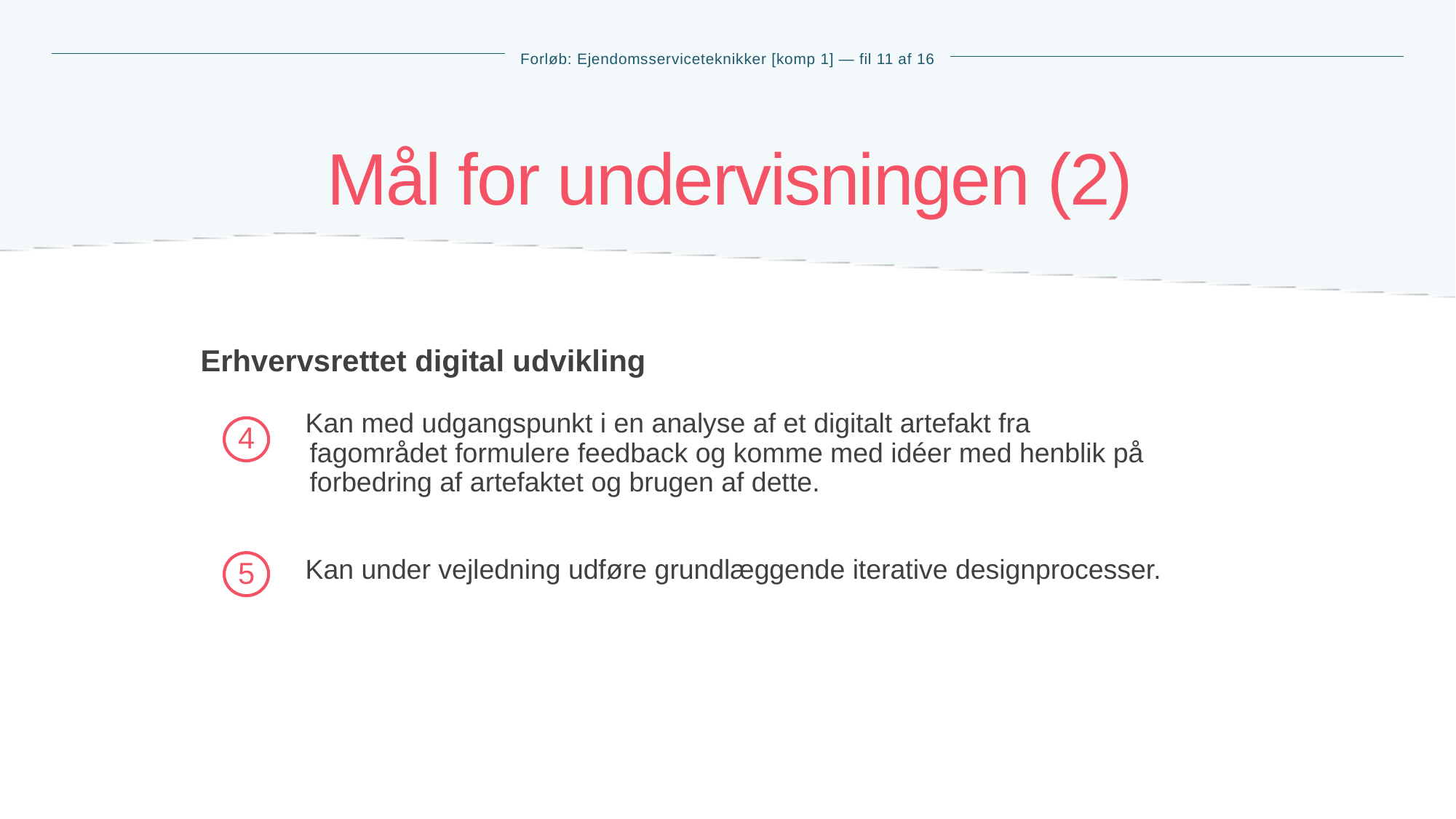

Mål for undervisningen (2)
Erhvervsrettet digital udvikling

   Kan med udgangspunkt i en analyse af et digitalt artefakt fra
	fagområdet formulere feedback og komme med idéer med henblik på
	forbedring af artefaktet og brugen af dette.

   Kan under vejledning udføre grundlæggende iterative designprocesser.

4

5